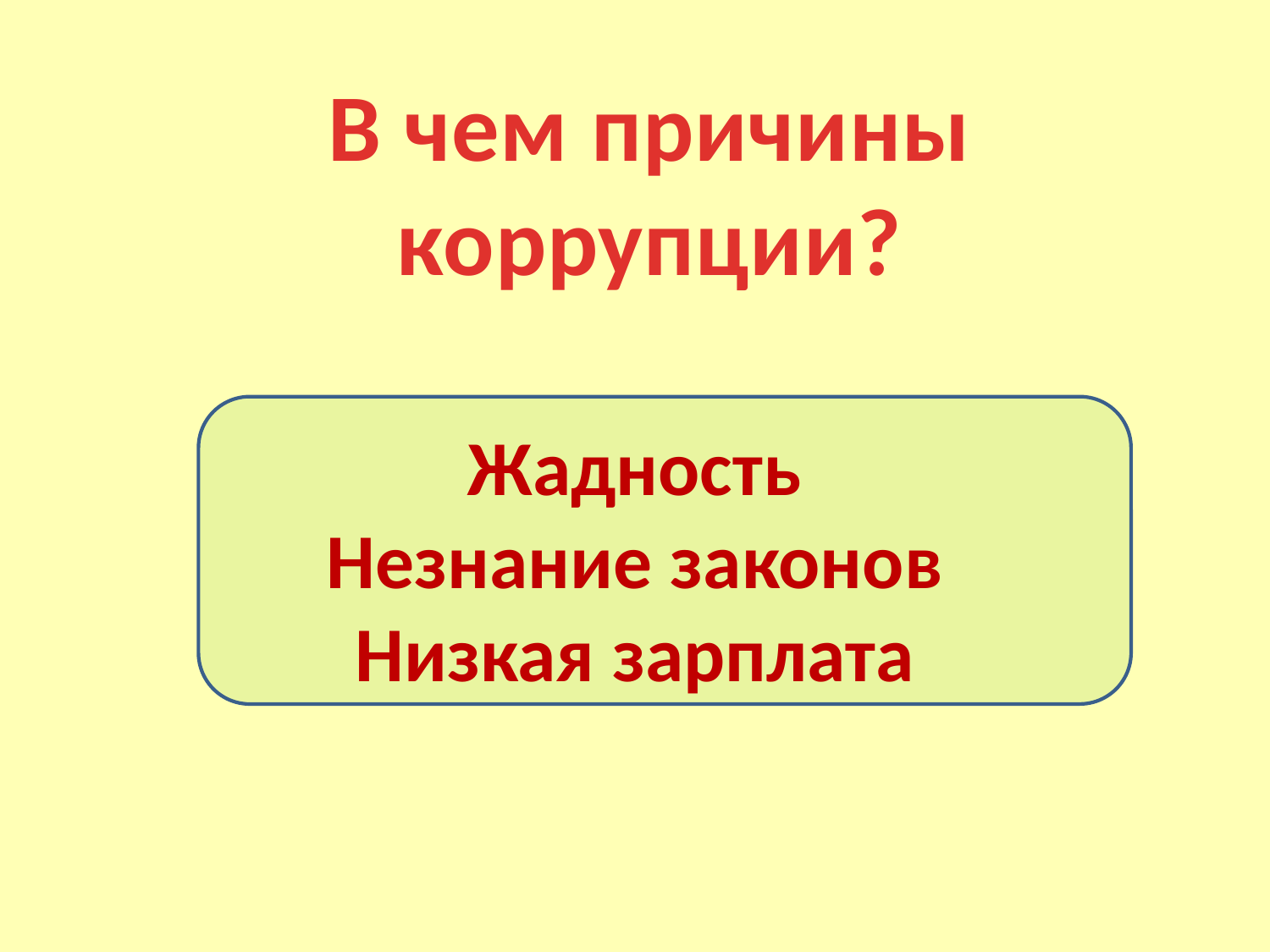

В чем причины коррупции?

Жадность
Незнание законов
Низкая зарплата